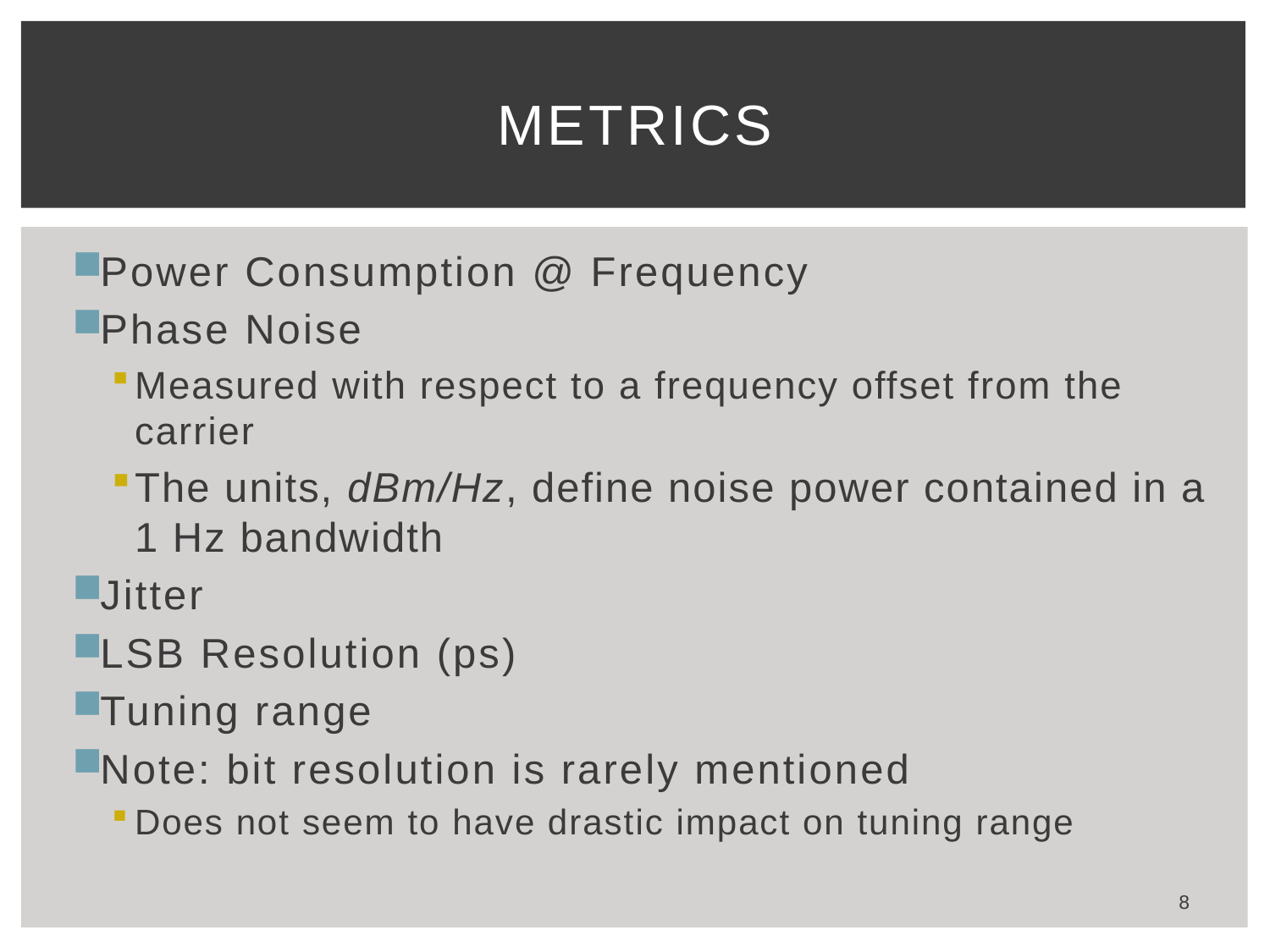

# METRICS
Power Consumption @ Frequency
Phase Noise
Measured with respect to a frequency offset from the carrier
The units, dBm/Hz, define noise power contained in a 1 Hz bandwidth
Jitter
LSB Resolution (ps)
Tuning range
Note: bit resolution is rarely mentioned
Does not seem to have drastic impact on tuning range
8